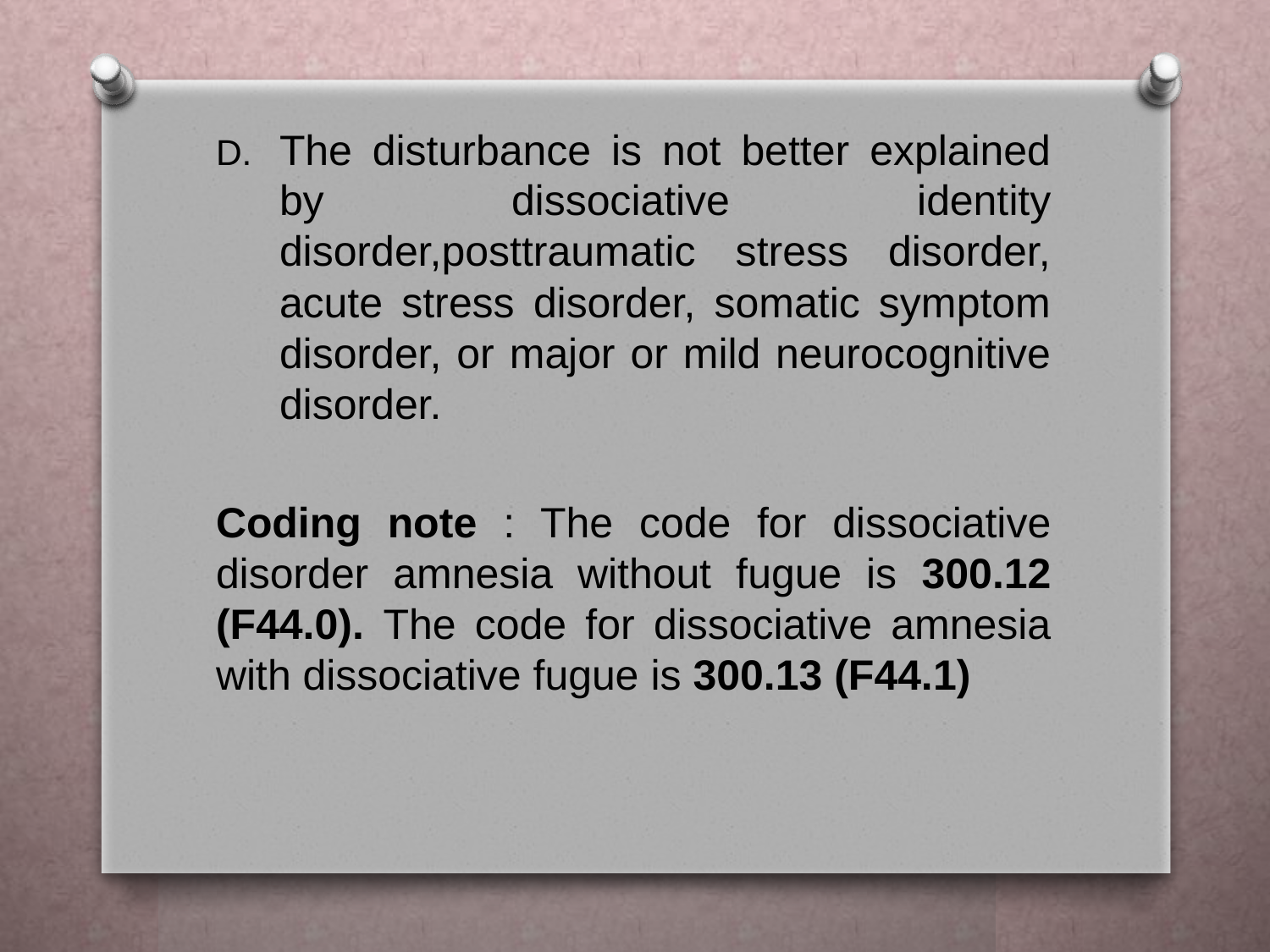

The disturbance is not better explained by dissociative identity disorder,posttraumatic stress disorder, acute stress disorder, somatic symptom disorder, or major or mild neurocognitive disorder.

Coding note : The code for dissociative disorder amnesia without fugue is 300.12 (F44.0). The code for dissociative amnesia with dissociative fugue is 300.13 (F44.1)